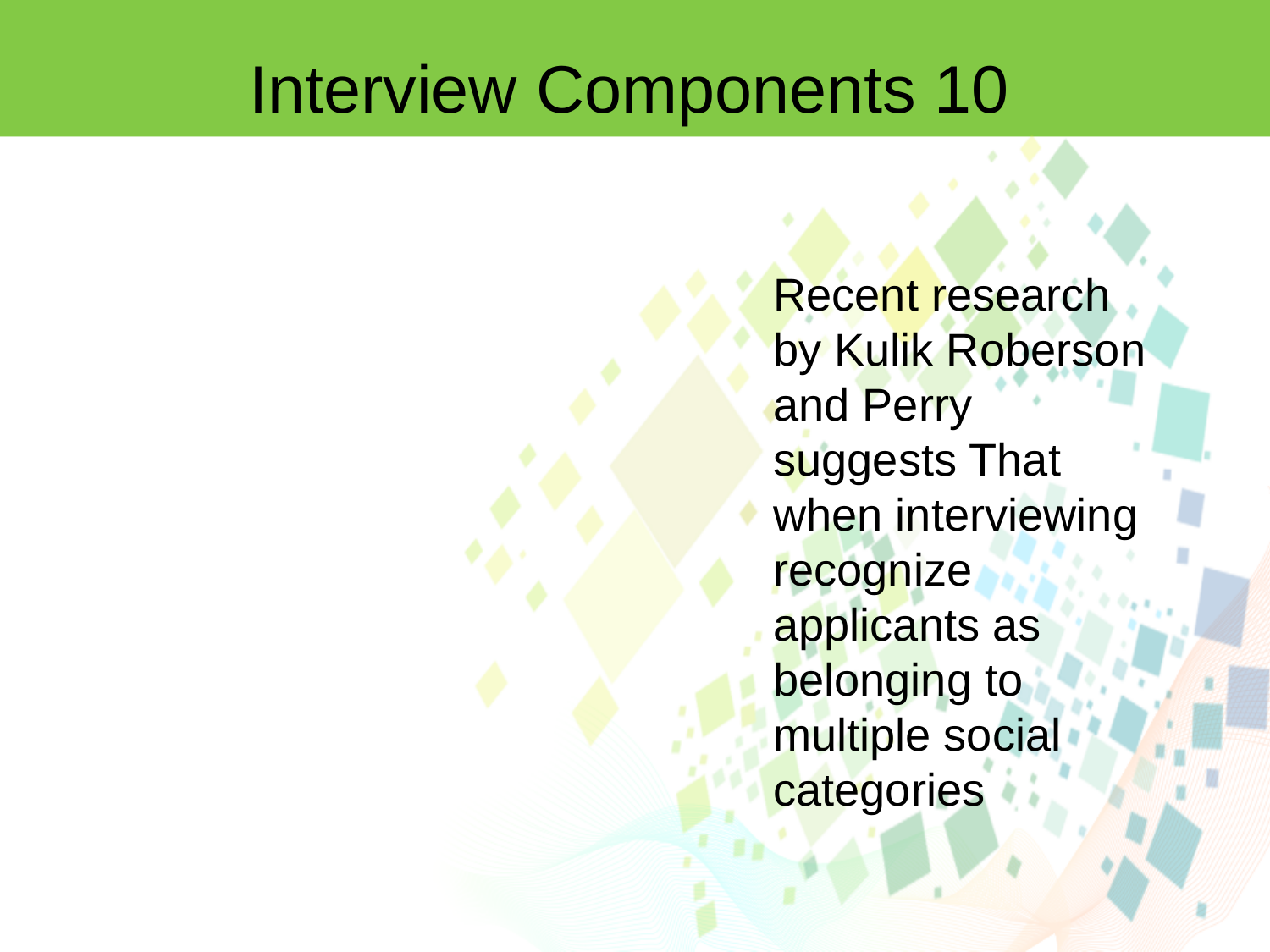

Interview Components 10
Recent research by Kulik Roberson and Perry suggests That when interviewing recognize applicants as belonging to multiple social categories